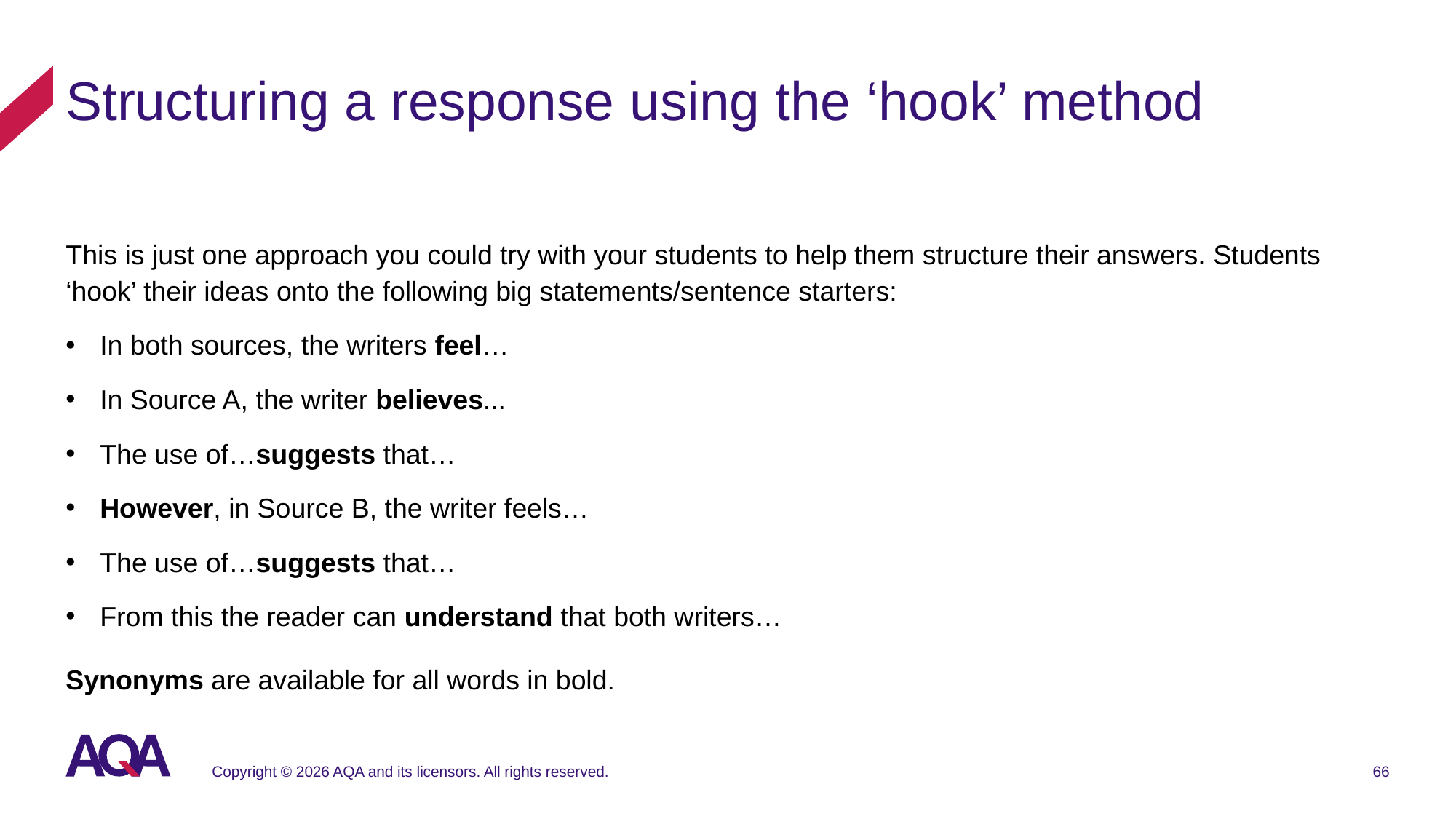

# Structuring a response using the ‘hook’ method
This is just one approach you could try with your students to help them structure their answers. Students ‘hook’ their ideas onto the following big statements/sentence starters:
In both sources, the writers feel…
In Source A, the writer believes...
The use of…suggests that…
However, in Source B, the writer feels…
The use of…suggests that…
From this the reader can understand that both writers…
Synonyms are available for all words in bold.

Copyright © 2026 AQA and its licensors. All rights reserved.
66